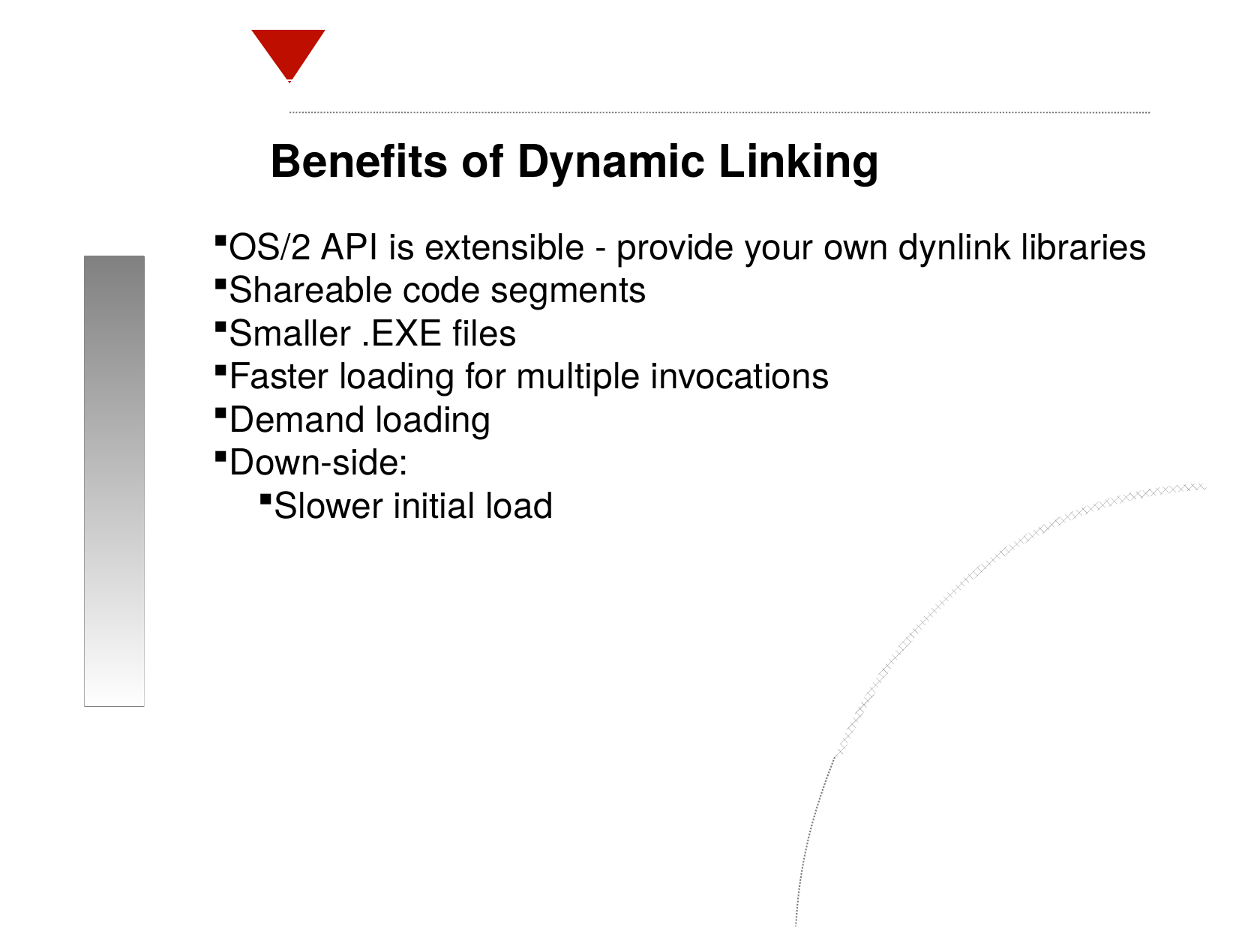

Benefits of Dynamic Linking
OS/2 API is extensible - provide your own dynlink libraries
Shareable code segments
Smaller .EXE files
Faster loading for multiple invocations
Demand loading
Down-side:
Slower initial load